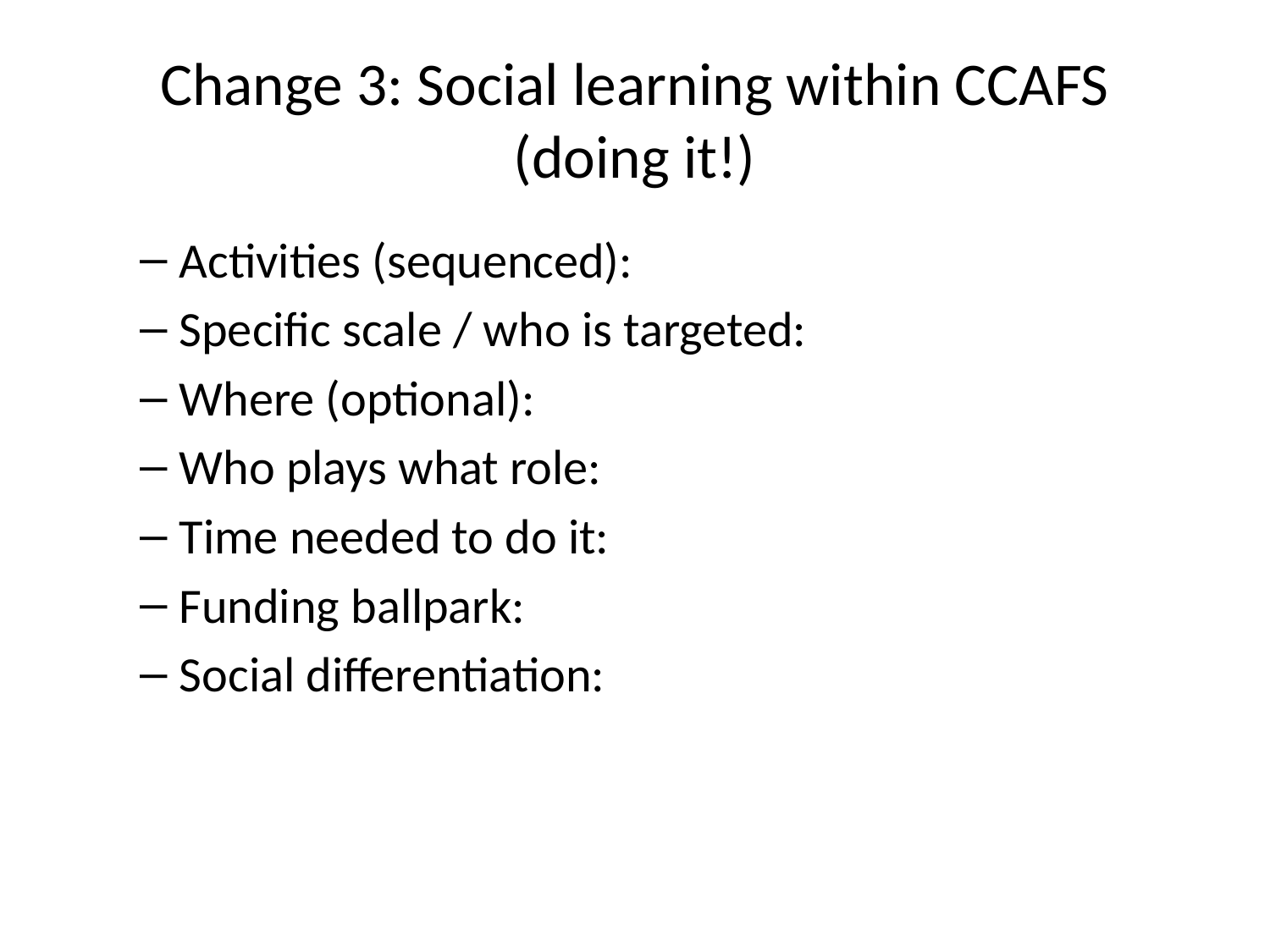

# Change 3: Social learning within CCAFS (doing it!)
Activities (sequenced):
Specific scale / who is targeted:
Where (optional):
Who plays what role:
Time needed to do it:
Funding ballpark:
Social differentiation: